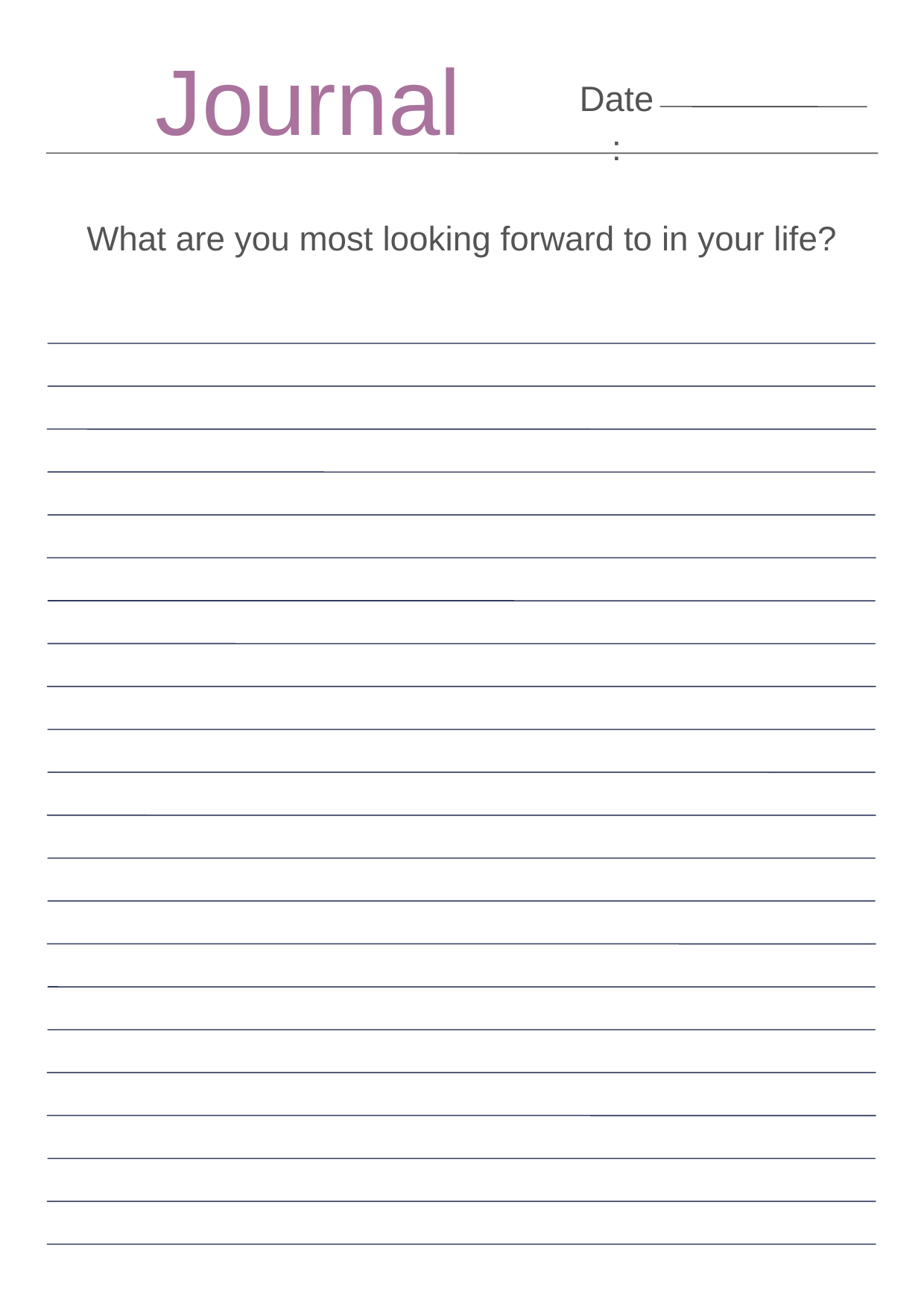

Journal
Date:

What are you most looking forward to in your life?